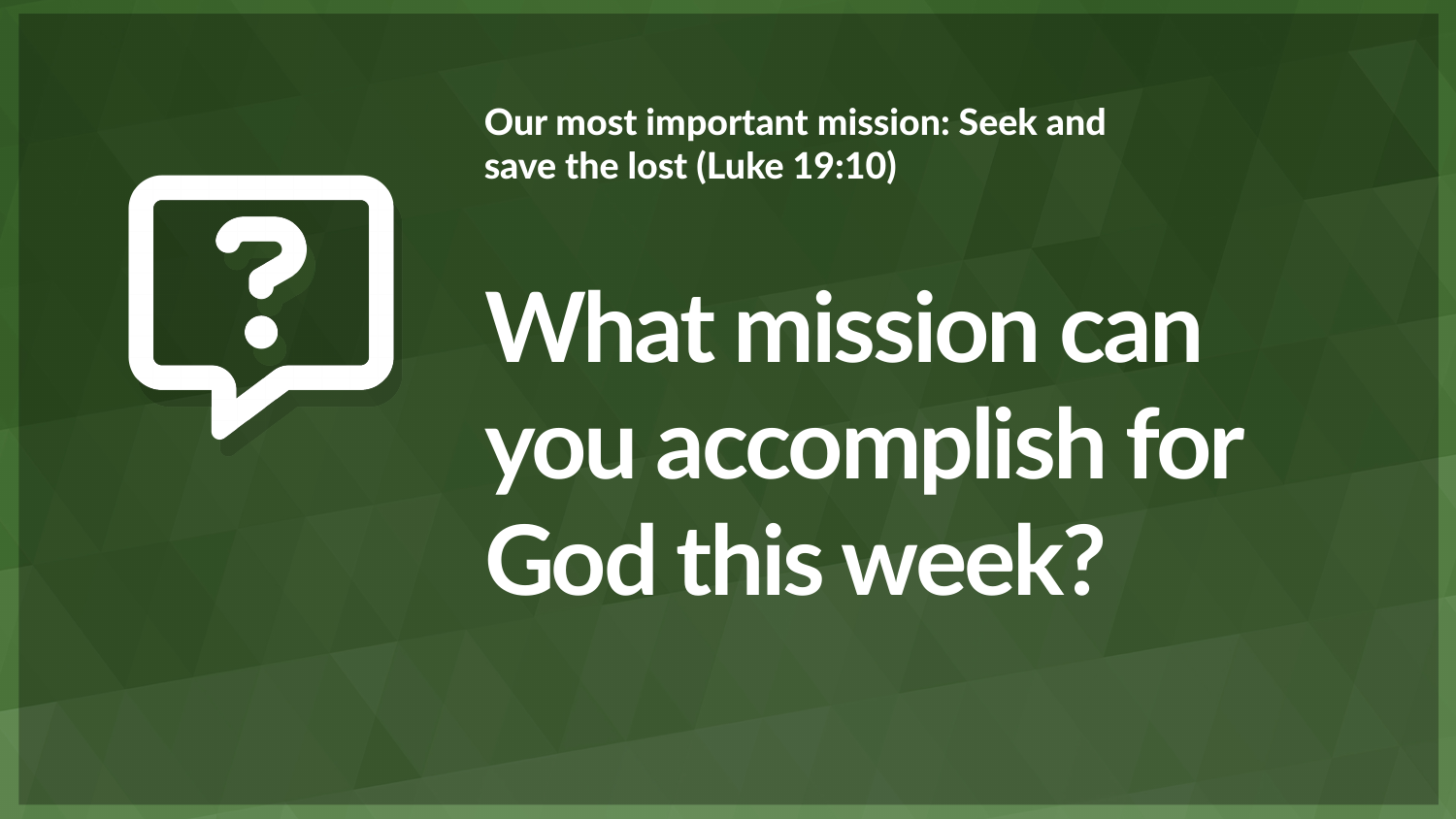

Our most important mission: Seek and save the lost (Luke 19:10)
# What mission can you accomplish for God this week?